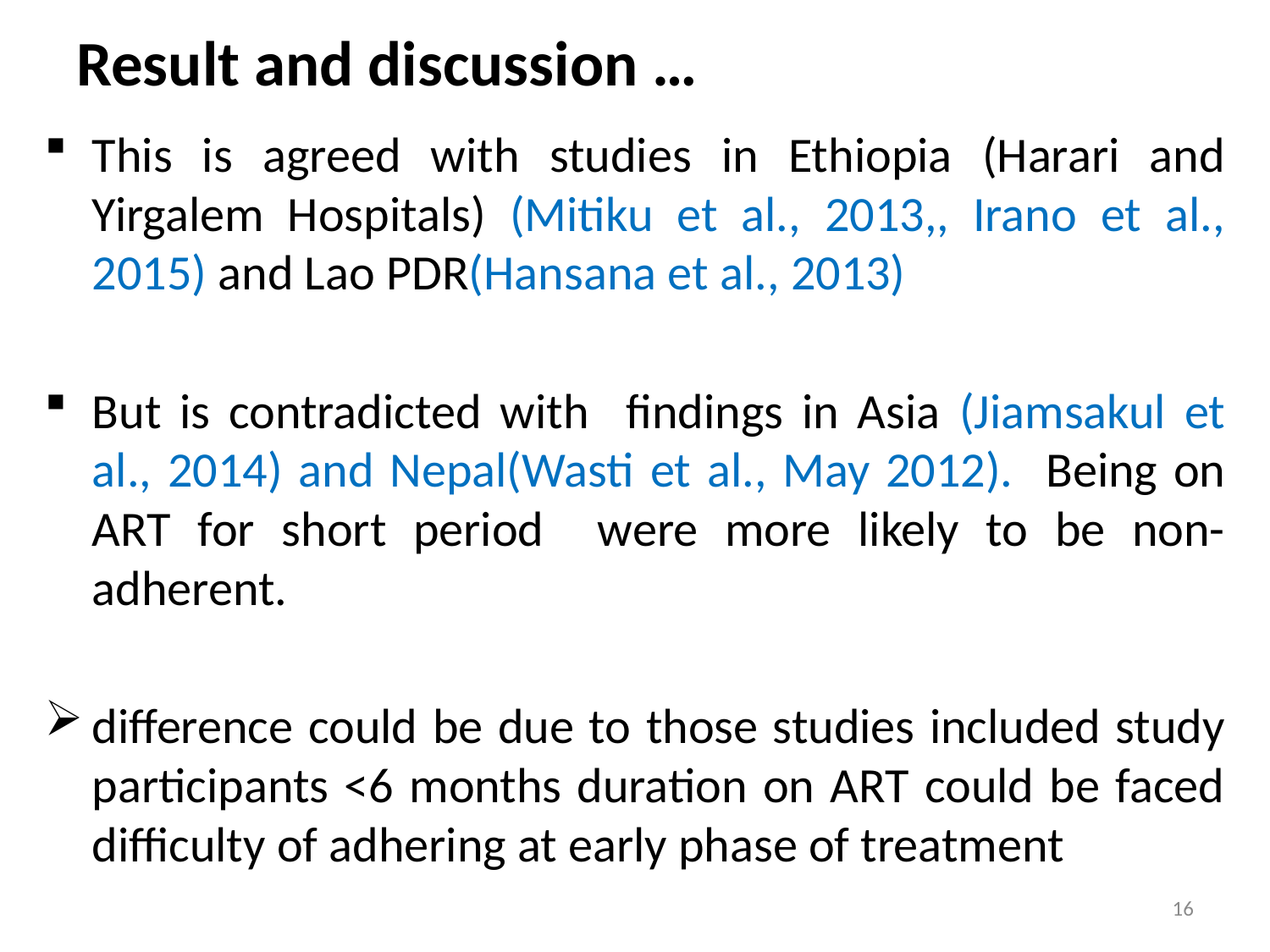

# Result and discussion …
This is agreed with studies in Ethiopia (Harari and Yirgalem Hospitals) (Mitiku et al., 2013,, Irano et al., 2015) and Lao PDR(Hansana et al., 2013)

But is contradicted with  findings in Asia (Jiamsakul et al., 2014) and Nepal(Wasti et al., May 2012).  Being on ART for short period  were more likely to be non-adherent.

difference could be due to those studies included study participants <6 months duration on ART could be faced difficulty of adhering at early phase of treatment

16